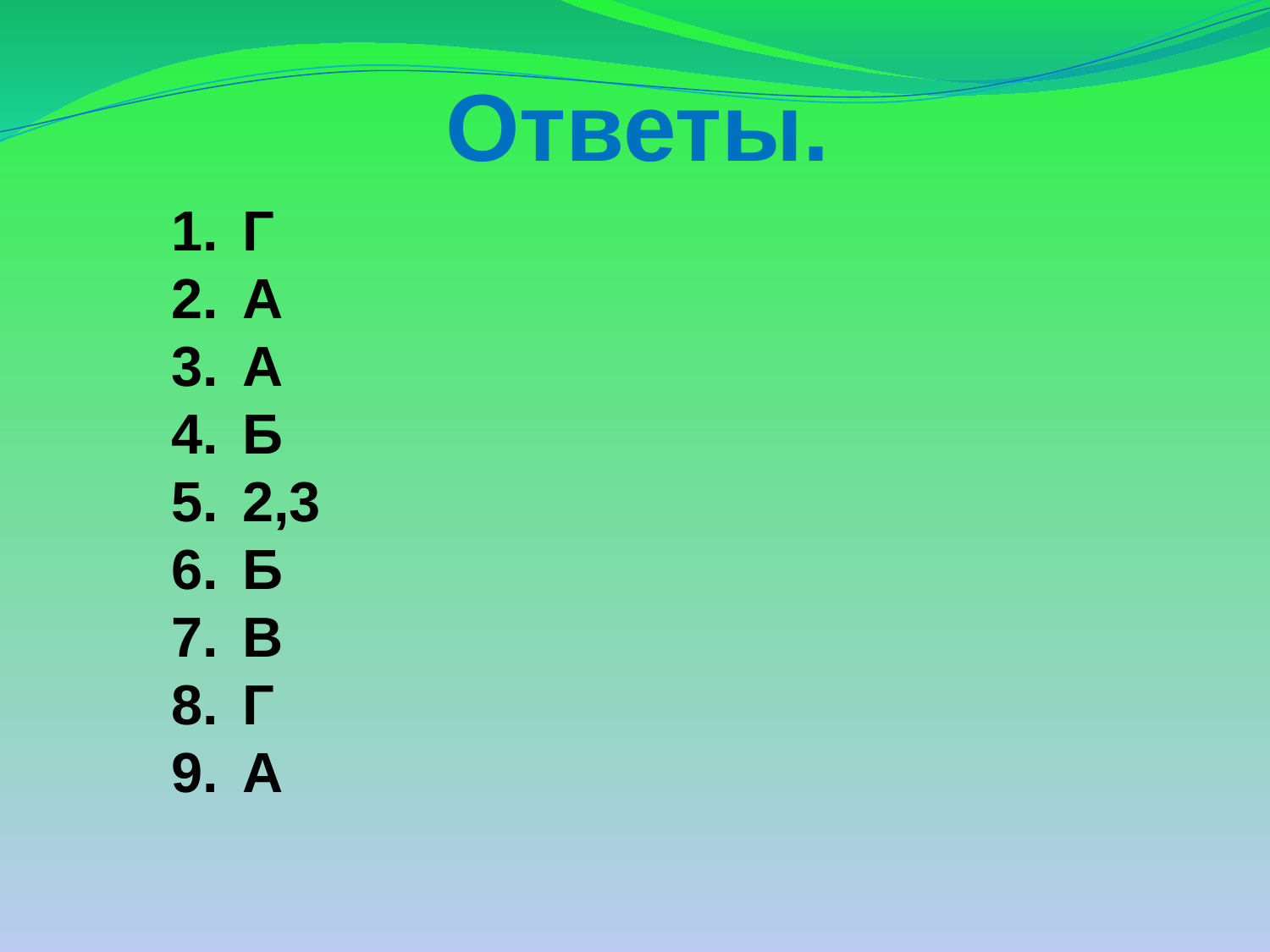

Ответы.
Г
А
А
Б
2,3
Б
В
Г
А